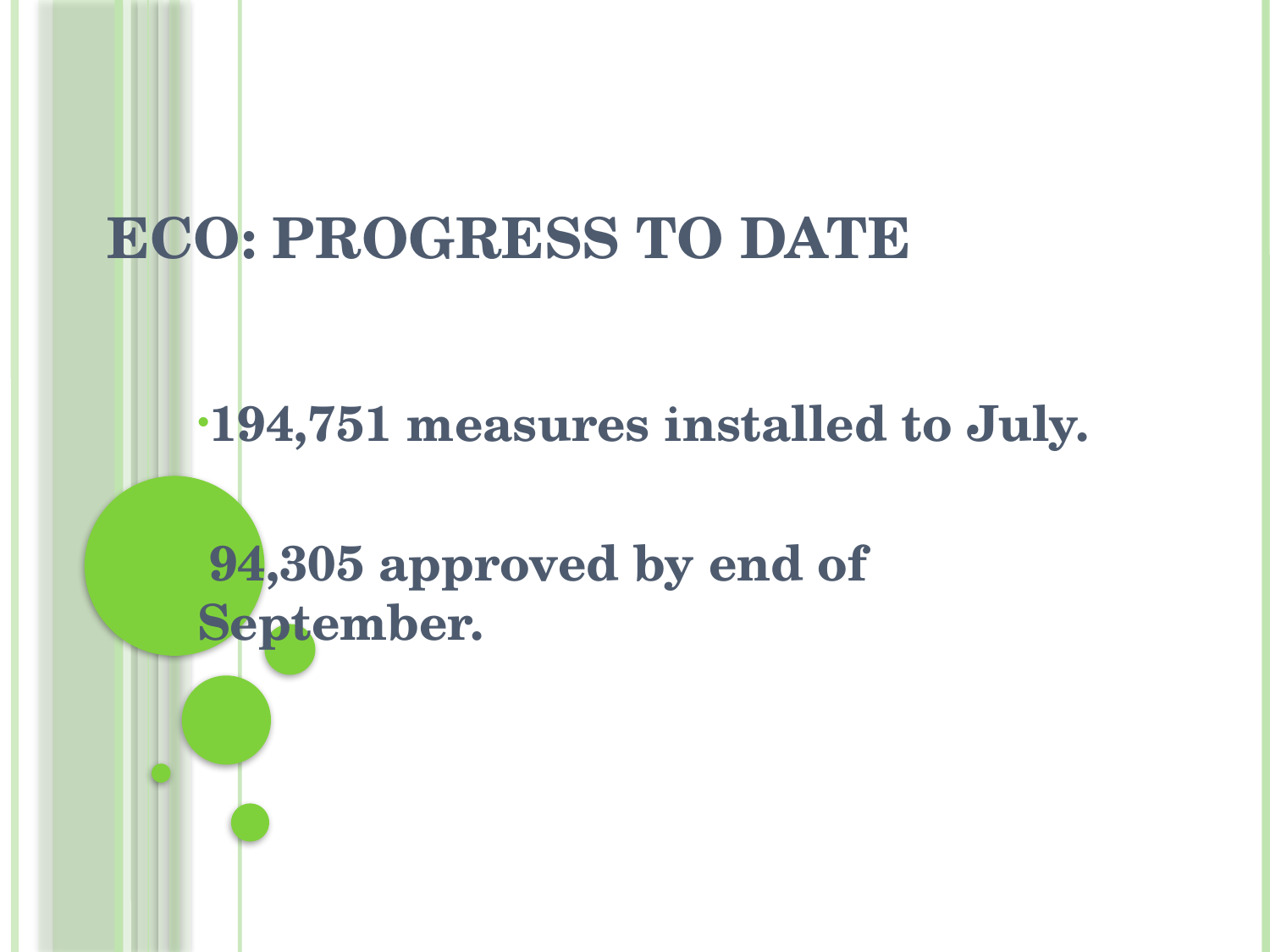

# ECO: Progress to date
194,751 measures installed to July.

94,305 approved by end of September.